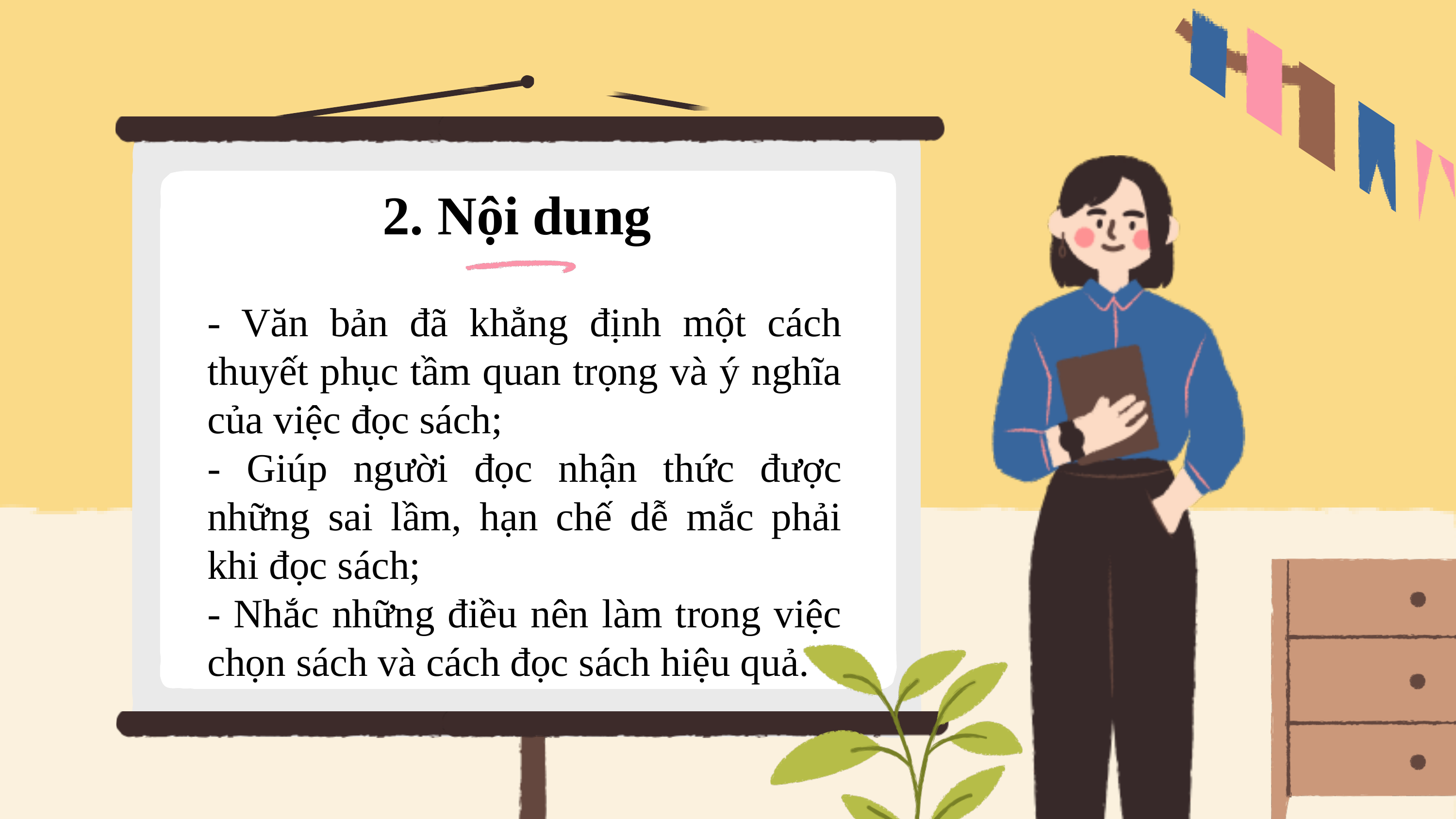

2. Nội dung

- Văn bản đã khẳng định một cách thuyết phục tầm quan trọng và ý nghĩa của việc đọc sách;
- Giúp người đọc nhận thức được những sai lầm, hạn chế dễ mắc phải khi đọc sách;
- Nhắc những điều nên làm trong việc chọn sách và cách đọc sách hiệu quả.